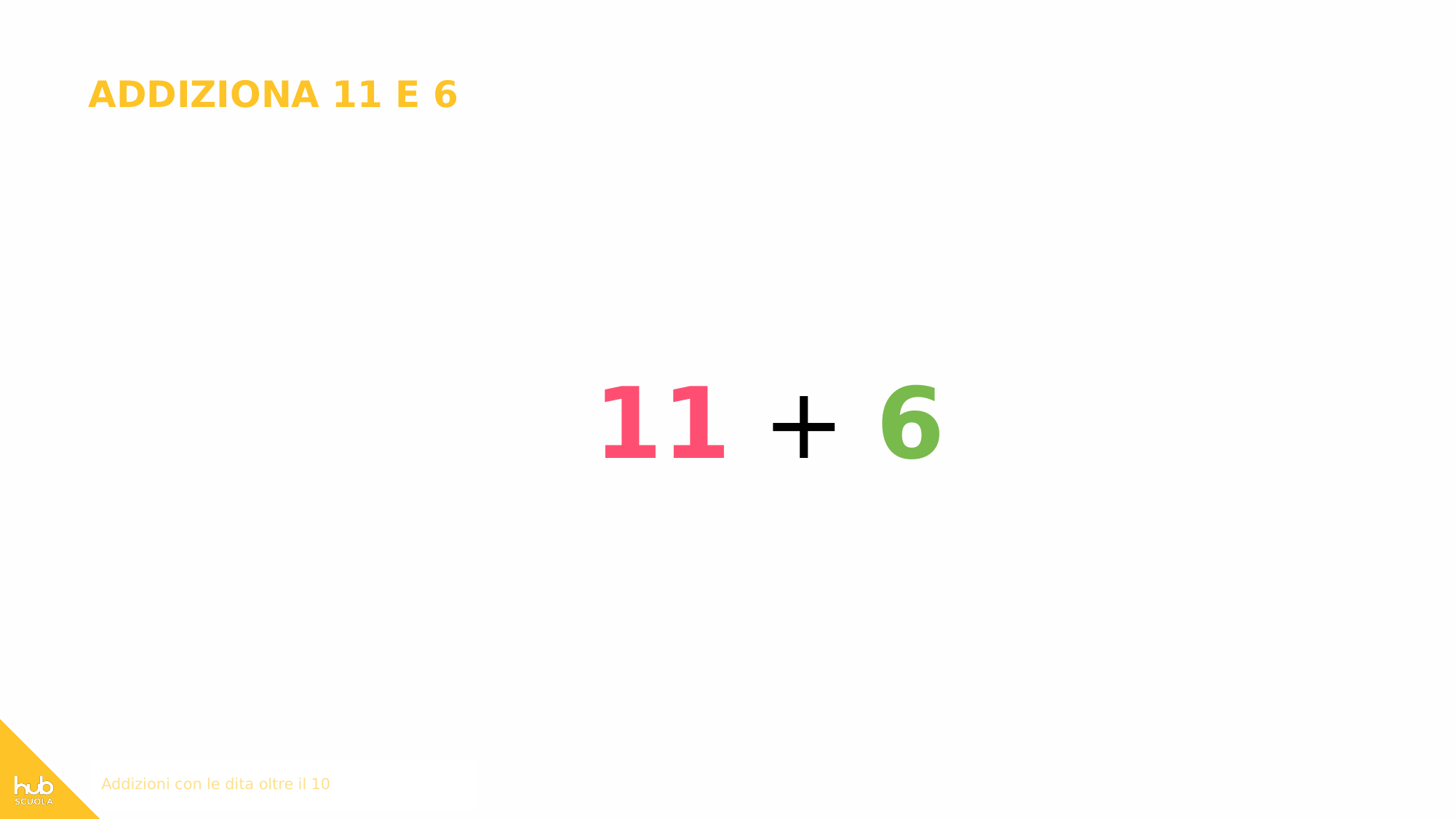

ADDIZIONA 11 E 6
11 + 6